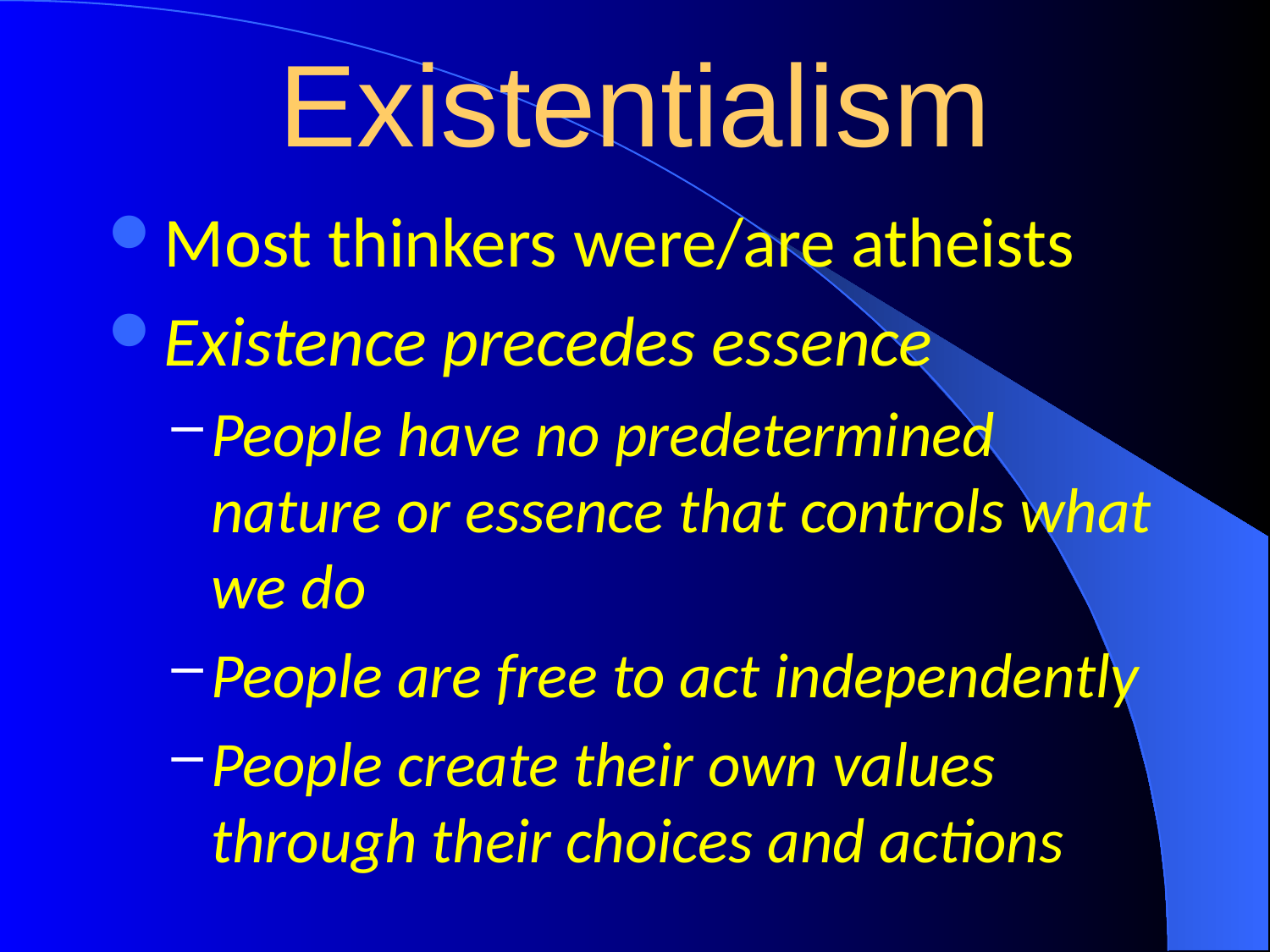

# Existentialism
Most thinkers were/are atheists
Existence precedes essence
People have no predetermined nature or essence that controls what we do
People are free to act independently
People create their own values through their choices and actions